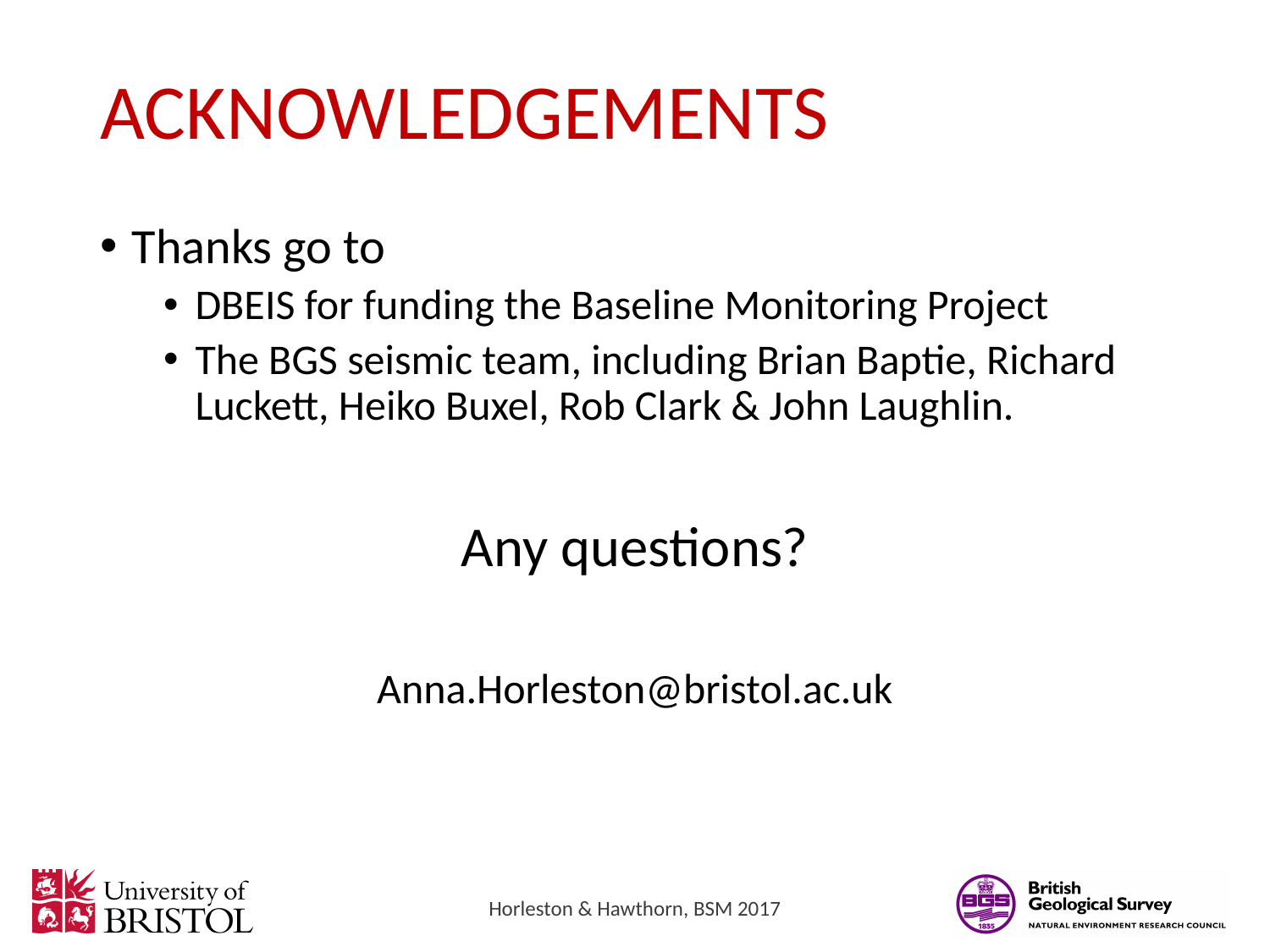

# Acknowledgements
Thanks go to
DBEIS for funding the Baseline Monitoring Project
The BGS seismic team, including Brian Baptie, Richard Luckett, Heiko Buxel, Rob Clark & John Laughlin.

Any questions?

Anna.Horleston@bristol.ac.uk
Horleston & Hawthorn, BSM 2017